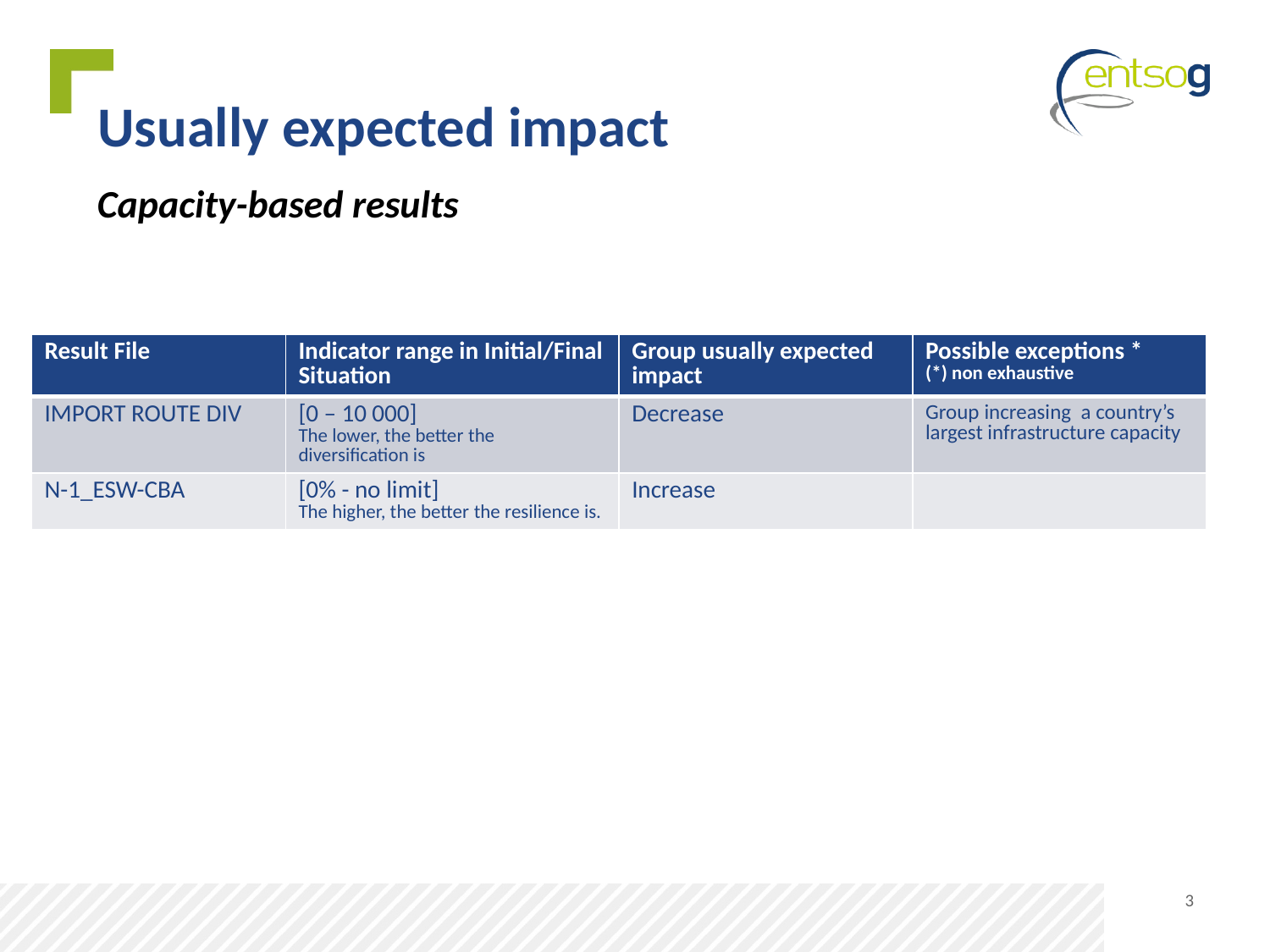

# Usually expected impact
Capacity-based results
| Result File | Indicator range in Initial/Final Situation | Group usually expected impact | Possible exceptions \* (\*) non exhaustive |
| --- | --- | --- | --- |
| IMPORT ROUTE DIV | [0 – 10 000] The lower, the better the diversification is | Decrease | Group increasing a country’s largest infrastructure capacity |
| N-1\_ESW-CBA | [0% - no limit] The higher, the better the resilience is. | Increase |  |
3